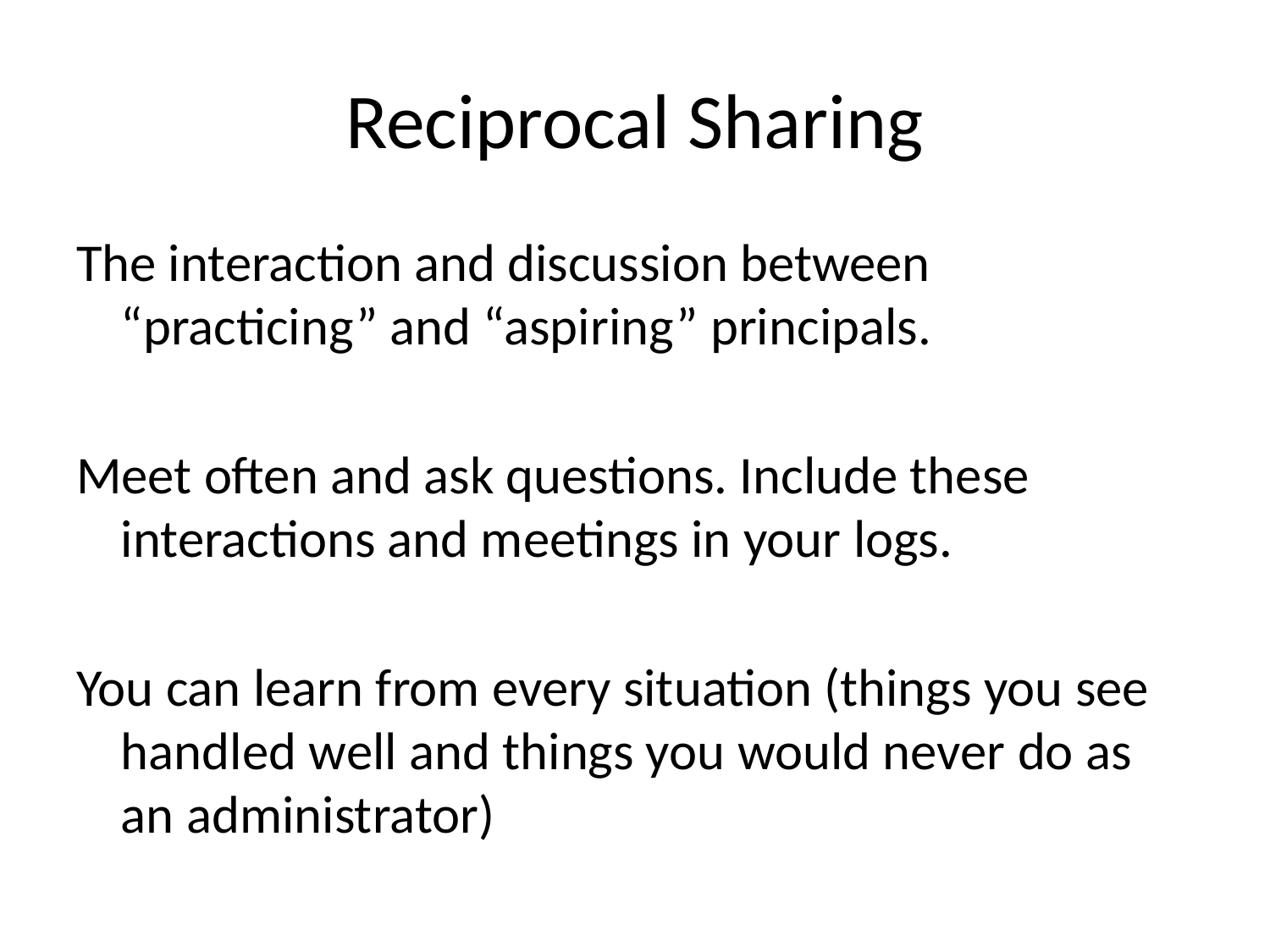

# Reciprocal Sharing
The interaction and discussion between “practicing” and “aspiring” principals.

Meet often and ask questions. Include these interactions and meetings in your logs.

You can learn from every situation (things you see handled well and things you would never do as an administrator)